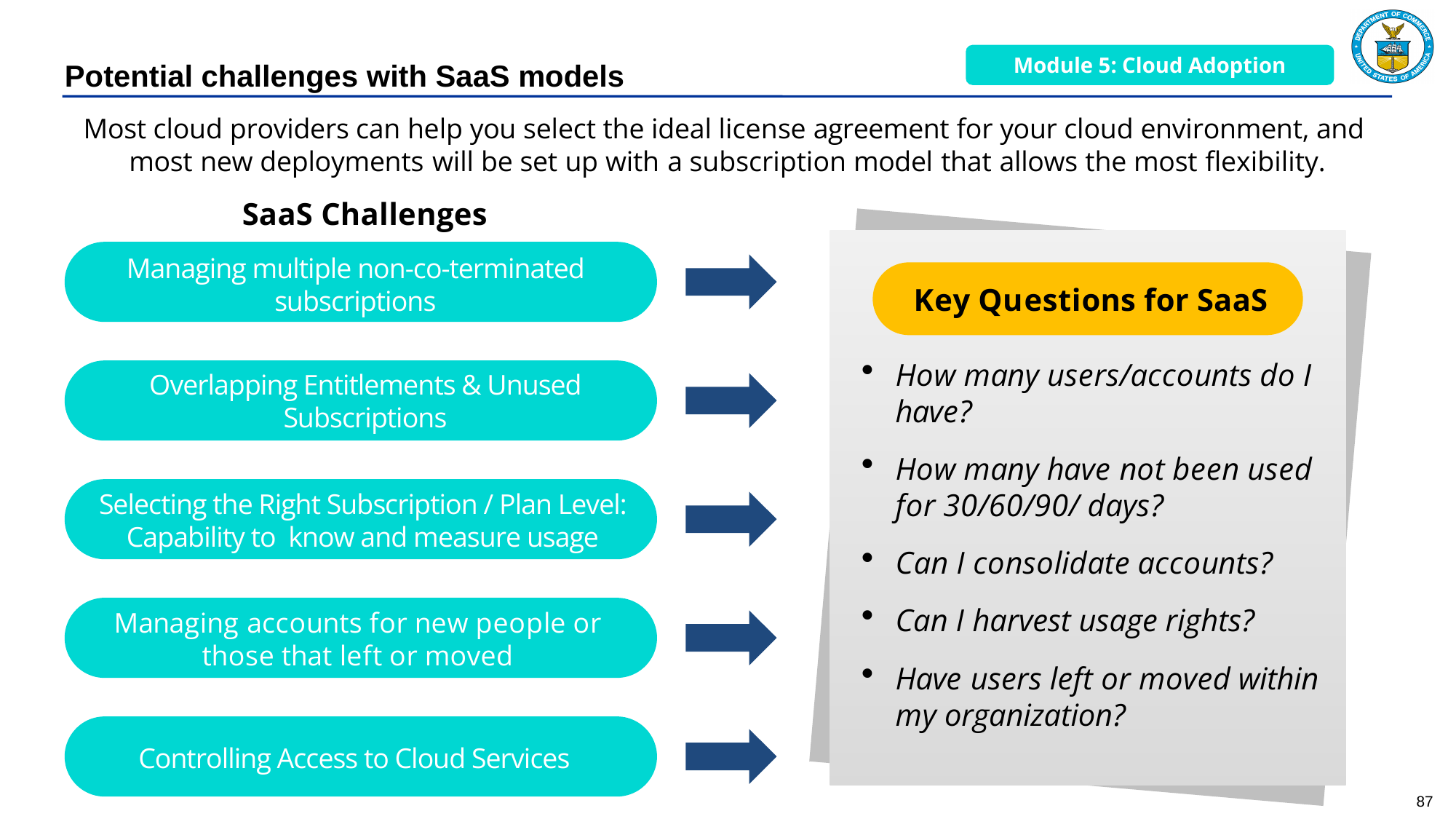

Module 5: Cloud Adoption
# Potential challenges with SaaS models
Most cloud providers can help you select the ideal license agreement for your cloud environment, and  most new deployments will be set up with a subscription model that allows the most flexibility.
SaaS Challenges

Managing multiple non-co-terminated subscriptions

Key Questions for SaaS
How many users/accounts do I have?
How many have not been used for 30/60/90/ days?
Can I consolidate accounts?
Can I harvest usage rights?
Have users left or moved within my organization?

Overlapping Entitlements & Unused Subscriptions

Selecting the Right Subscription / Plan Level: Capability to  know and measure usage

Managing accounts for new people or those that left or moved

Controlling Access to Cloud Services